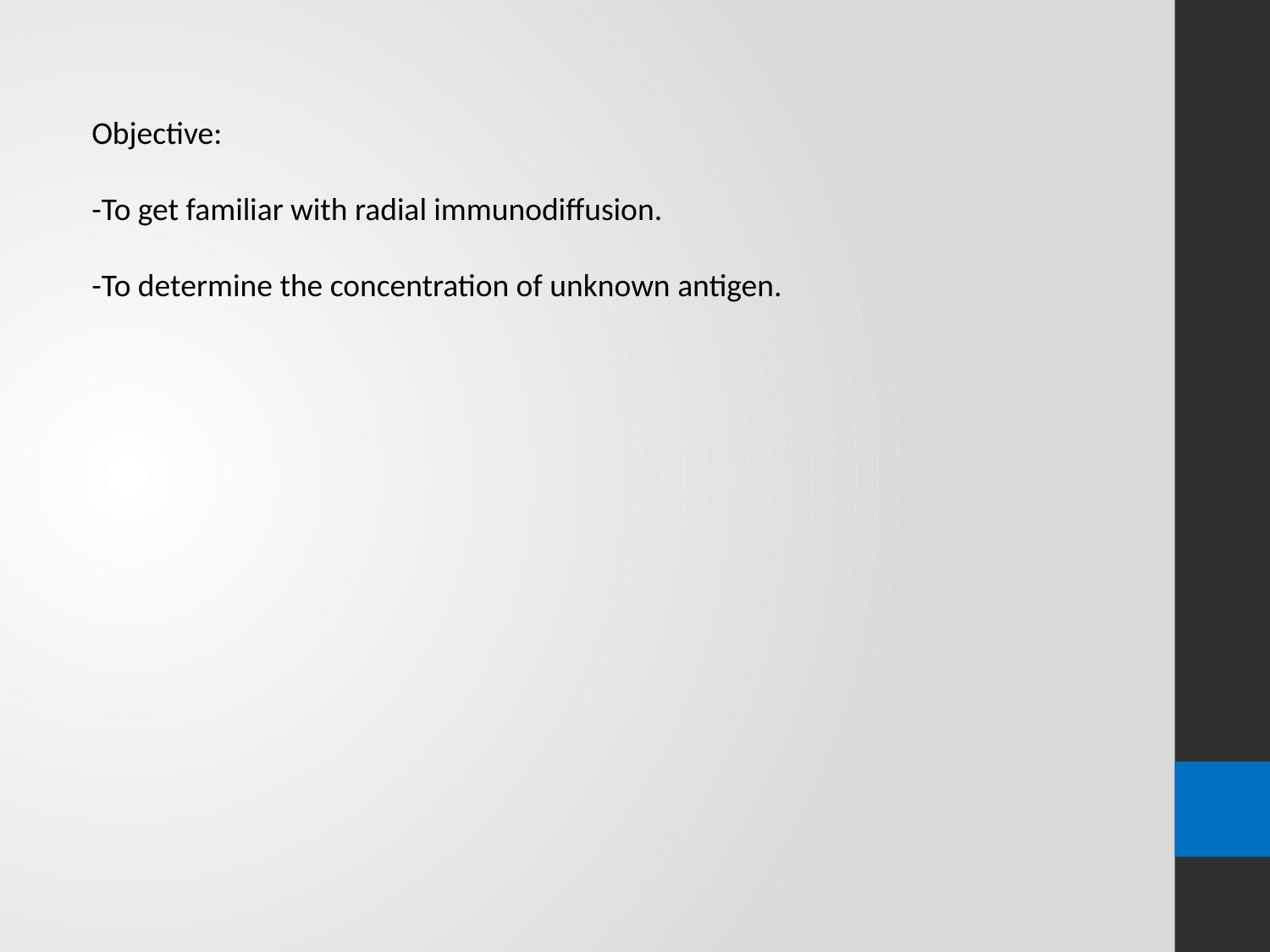

Objective:

-To get familiar with radial immunodiffusion.

-To determine the concentration of unknown antigen.